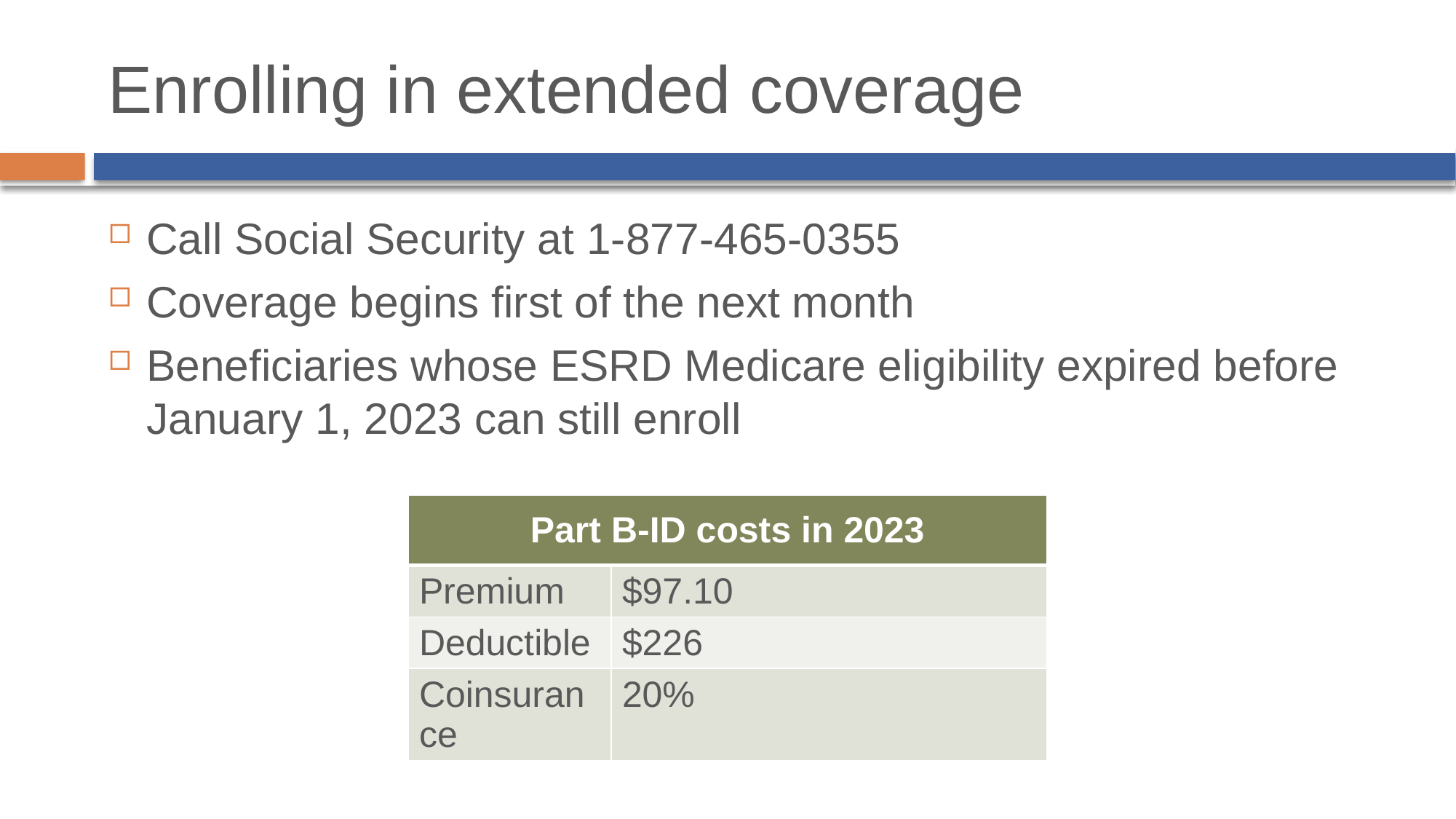

# Enrolling in extended coverage
Call Social Security at 1-877-465-0355
Coverage begins first of the next month
Beneficiaries whose ESRD Medicare eligibility expired before January 1, 2023 can still enroll

| Part B-ID costs in 2023 |  |
| --- | --- |
| Premium | $97.10 |
| Deductible | $226 |
| Coinsurance | 20% |